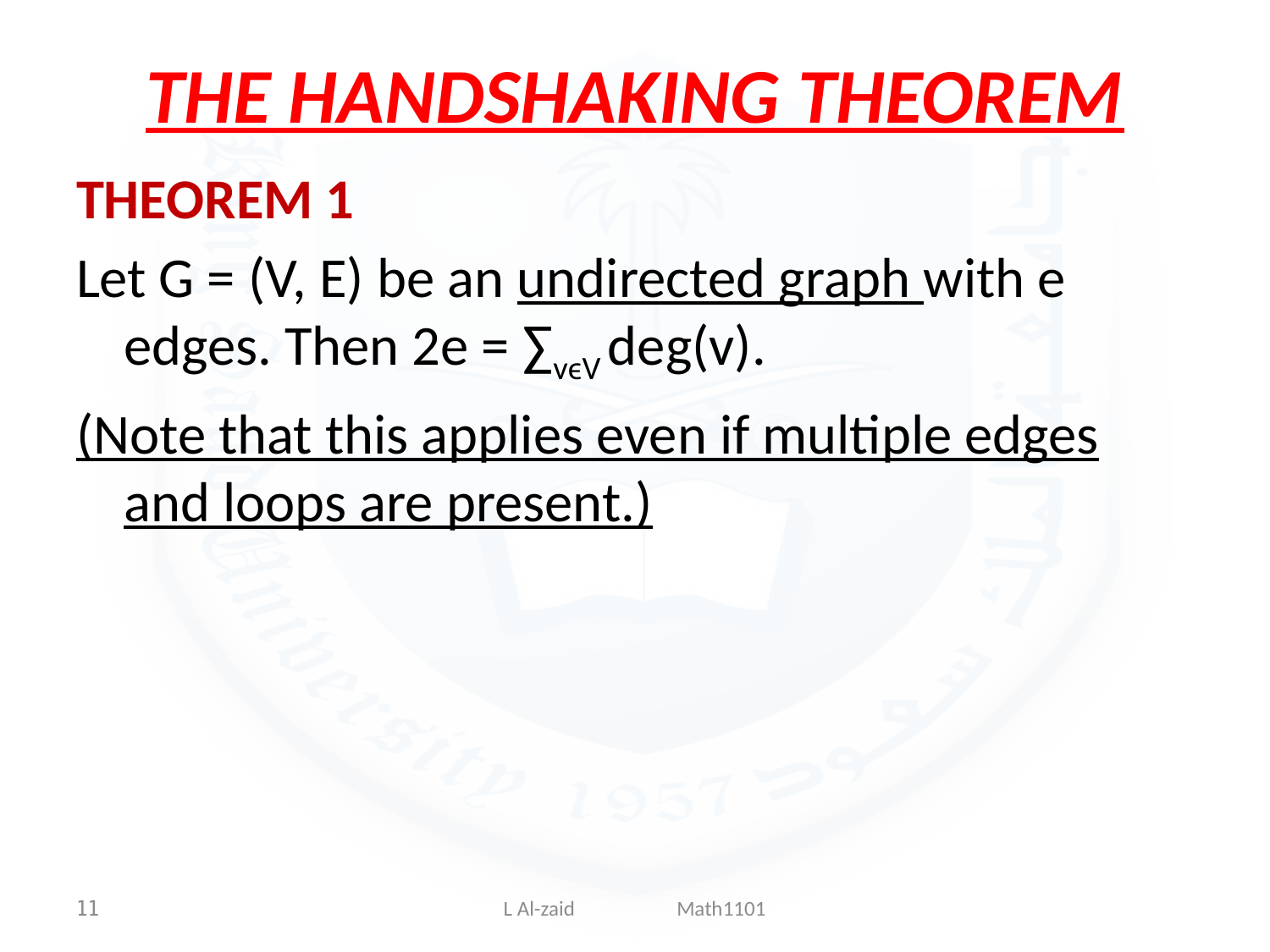

# THE HANDSHAKING THEOREM
THEOREM 1
Let G = (V, E) be an undirected graph with e edges. Then 2e = ∑vϵV deg(v).
(Note that this applies even if multiple edges and loops are present.)
11
L Al-zaid                     Math1101